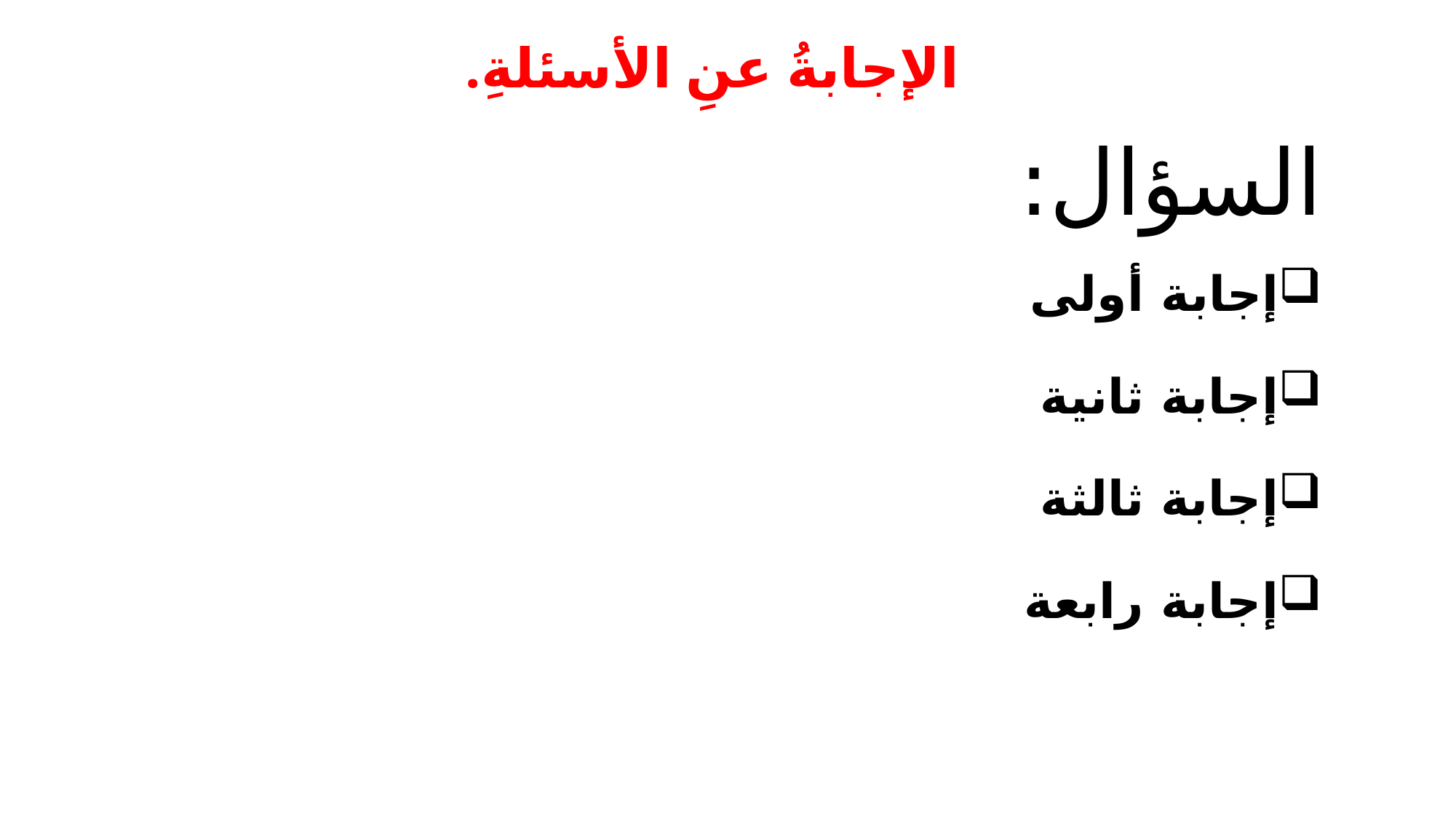

الإجابةُ عنِ الأسئلةِ.
السؤال:

إجابة أولى
إجابة ثانية
إجابة ثالثة
إجابة رابعة